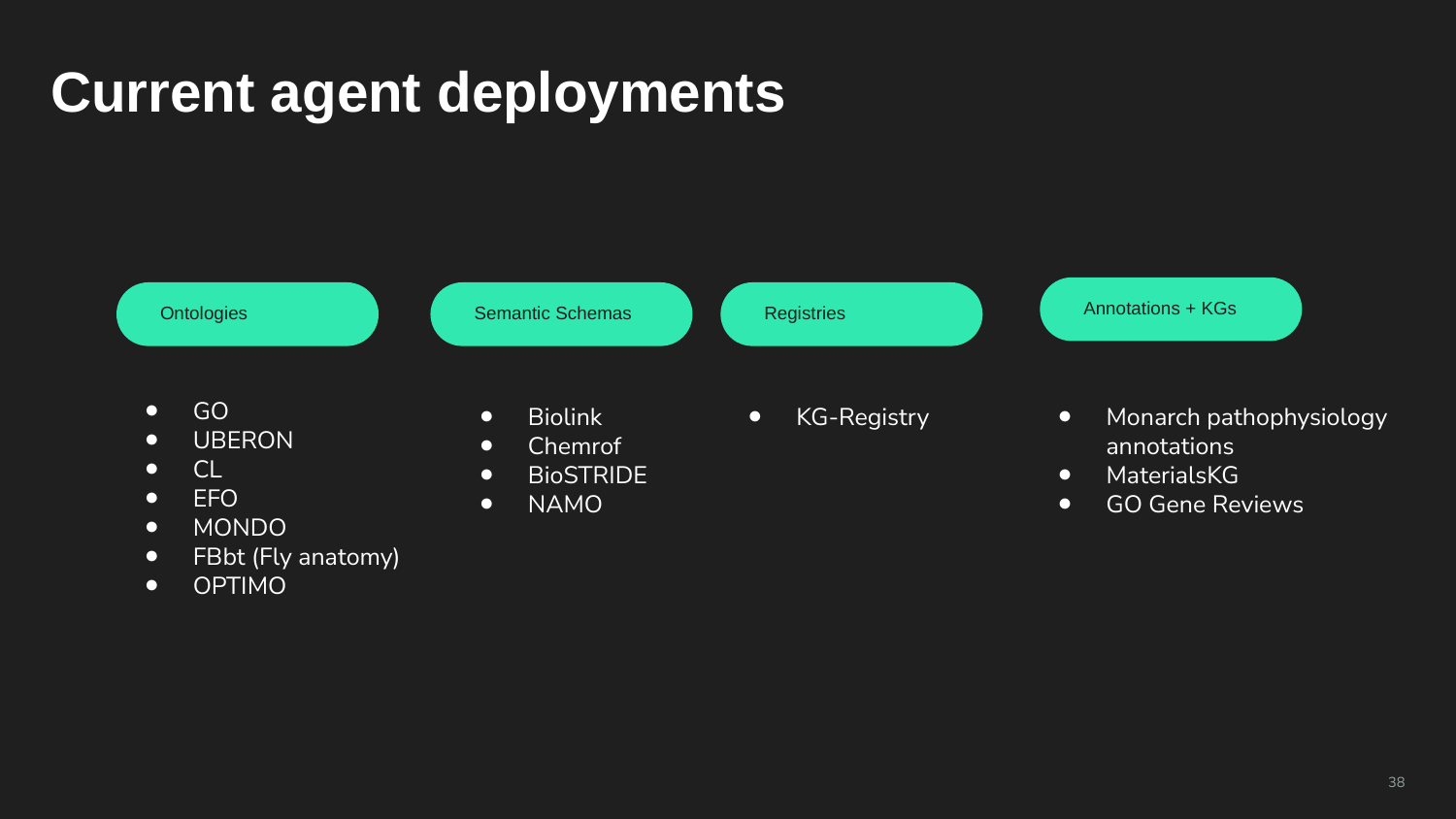

# Current agent deployments

Annotations + KGs

Ontologies

Semantic Schemas

Registries
GO
UBERON
CL
EFO
MONDO
FBbt (Fly anatomy)
OPTIMO
Biolink
Chemrof
BioSTRIDE
NAMO
KG-Registry
Monarch pathophysiology annotations
MaterialsKG
GO Gene Reviews